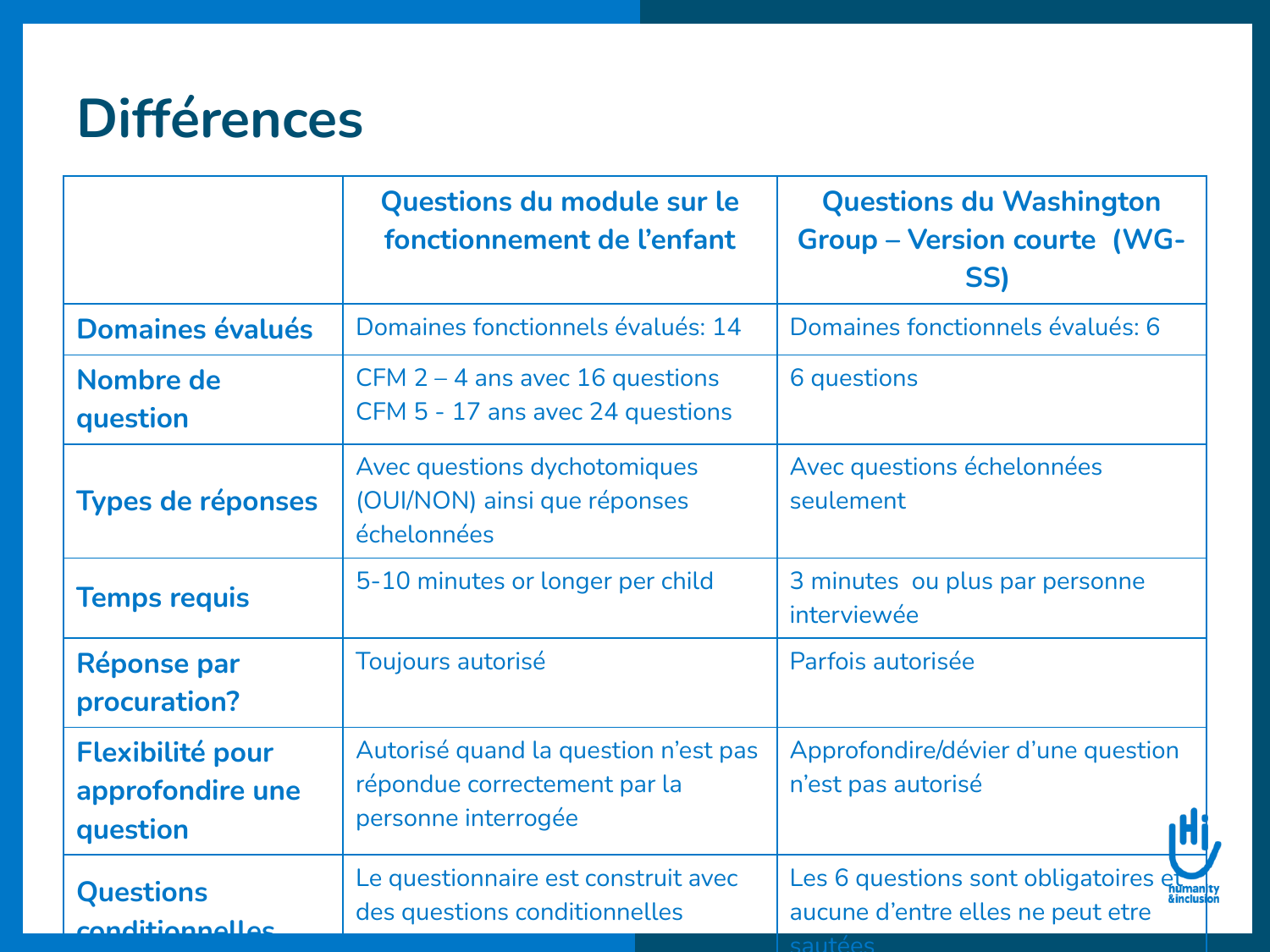

# Différences
|  | Questions du module sur le fonctionnement de l’enfant | Questions du Washington Group – Version courte (WG-SS) |
| --- | --- | --- |
| Domaines évalués | Domaines fonctionnels évalués: 14 | Domaines fonctionnels évalués: 6 |
| Nombre de question | CFM 2 – 4 ans avec 16 questions CFM 5 - 17 ans avec 24 questions | 6 questions |
| Types de réponses | Avec questions dychotomiques (OUI/NON) ainsi que réponses échelonnées | Avec questions échelonnées seulement |
| Temps requis | 5-10 minutes or longer per child | 3 minutes ou plus par personne interviewée |
| Réponse par procuration? | Toujours autorisé | Parfois autorisée |
| Flexibilité pour approfondire une question | Autorisé quand la question n’est pas répondue correctement par la personne interrogée | Approfondire/dévier d’une question n’est pas autorisé |
| Questions conditionnelles | Le questionnaire est construit avec des questions conditionnelles | Les 6 questions sont obligatoires et aucune d’entre elles ne peut etre sautées |
| Population target | Enfants 2 -17 ans | Personnes agées de 18 ans ou plus |